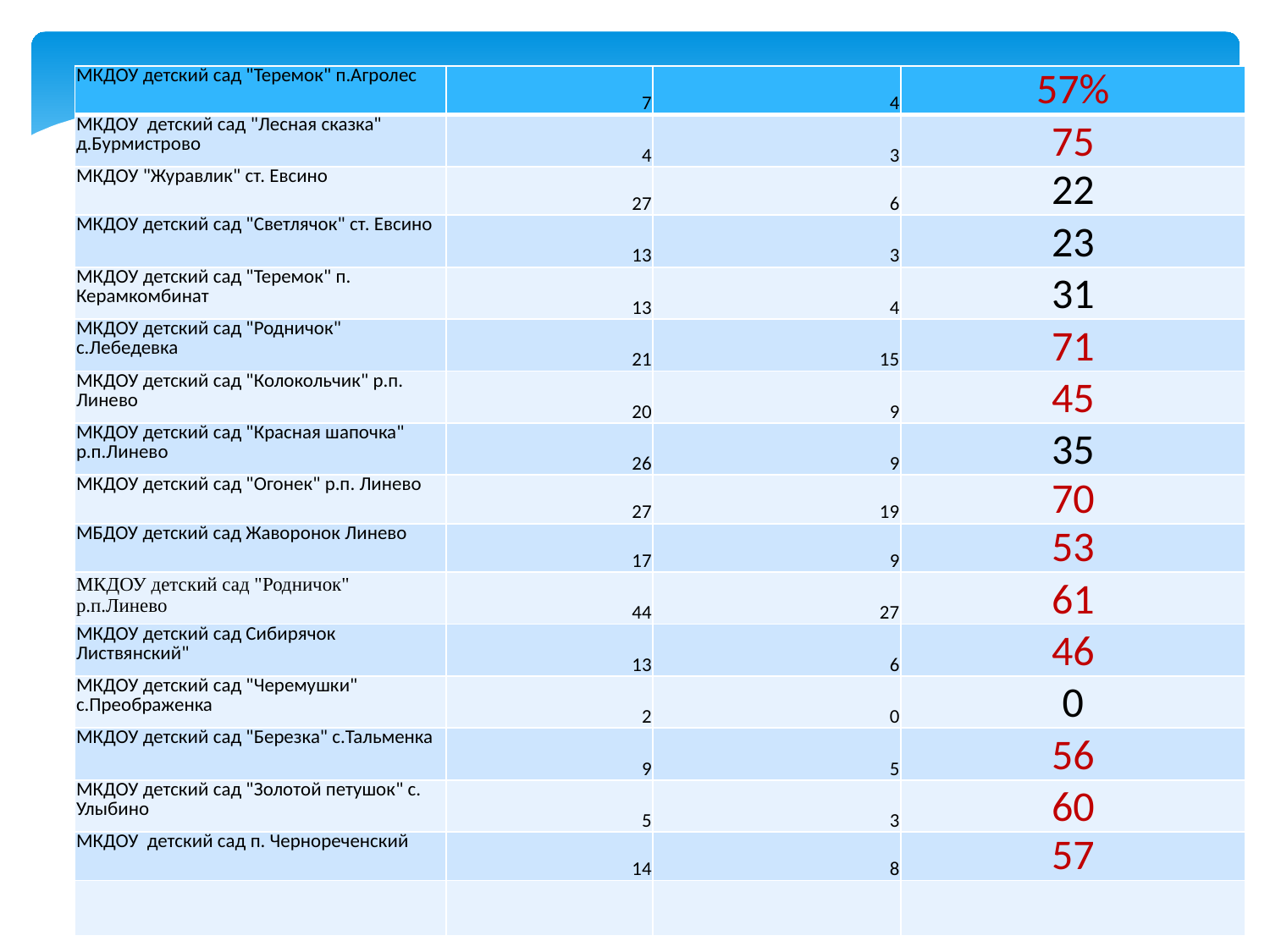

| МКДОУ детский сад "Теремок" п.Агролес | 7 | 4 | 57% |
| --- | --- | --- | --- |
| МКДОУ детский сад "Лесная сказка" д.Бурмистрово | 4 | 3 | 75 |
| МКДОУ "Журавлик" ст. Евсино | 27 | 6 | 22 |
| МКДОУ детский сад "Светлячок" ст. Евсино | 13 | 3 | 23 |
| МКДОУ детский сад "Теремок" п. Керамкомбинат | 13 | 4 | 31 |
| МКДОУ детский сад "Родничок" с.Лебедевка | 21 | 15 | 71 |
| МКДОУ детский сад "Колокольчик" р.п. Линево | 20 | 9 | 45 |
| МКДОУ детский сад "Красная шапочка" р.п.Линево | 26 | 9 | 35 |
| МКДОУ детский сад "Огонек" р.п. Линево | 27 | 19 | 70 |
| МБДОУ детский сад Жаворонок Линево | 17 | 9 | 53 |
| МКДОУ детский сад "Родничок" р.п.Линево | 44 | 27 | 61 |
| МКДОУ детский сад Сибирячок Листвянский" | 13 | 6 | 46 |
| МКДОУ детский сад "Черемушки" с.Преображенка | 2 | 0 | 0 |
| МКДОУ детский сад "Березка" с.Тальменка | 9 | 5 | 56 |
| МКДОУ детский сад "Золотой петушок" с. Улыбино | 5 | 3 | 60 |
| МКДОУ детский сад п. Чернореченский | 14 | 8 | 57 |
|  |  |  |  |